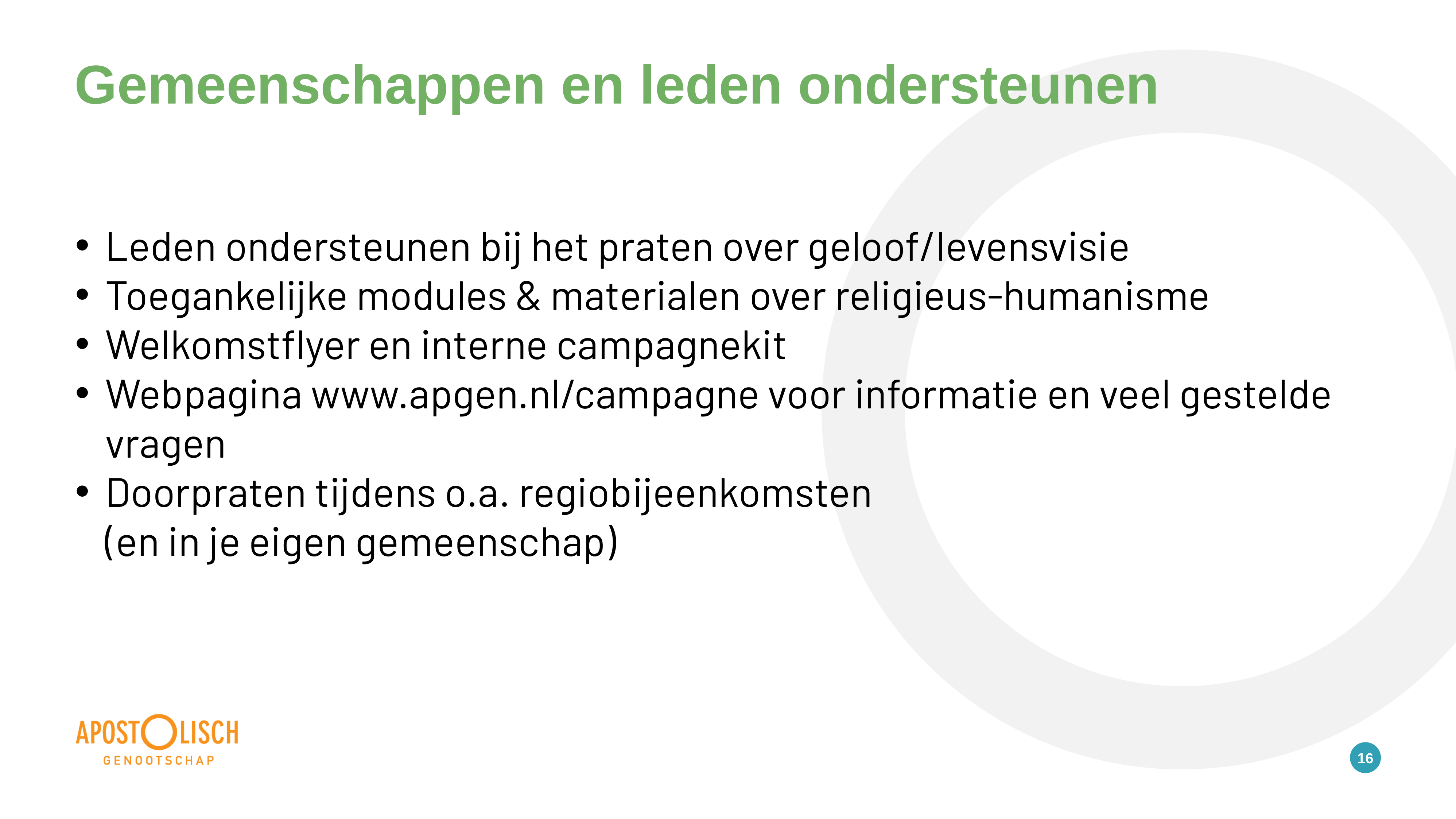

# Gemeenschappen en leden ondersteunen

Leden ondersteunen bij het praten over geloof/levensvisie
Toegankelijke modules & materialen over religieus-humanisme
Welkomstflyer en interne campagnekit
Webpagina www.apgen.nl/campagne voor informatie en veel gestelde vragen
Doorpraten tijdens o.a. regiobijeenkomsten
(en in je eigen gemeenschap)

16